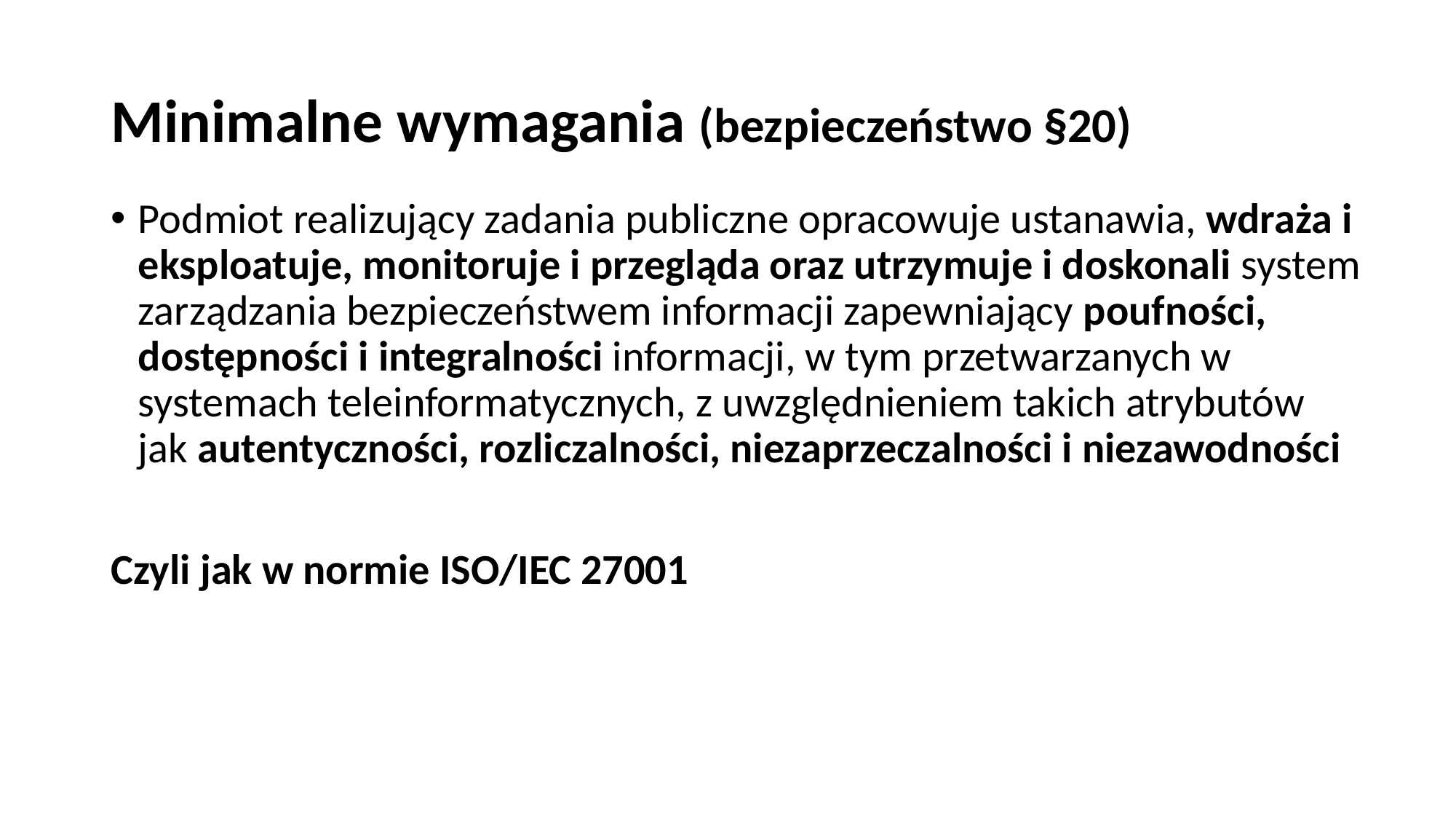

# Minimalne wymagania (bezpieczeństwo §20)
Podmiot realizujący zadania publiczne opracowuje ustanawia, wdraża i eksploatuje, monitoruje i przegląda oraz utrzymuje i doskonali system zarządzania bezpieczeństwem informacji zapewniający poufności, dostępności i integralności informacji, w tym przetwarzanych w systemach teleinformatycznych, z uwzględnieniem takich atrybutów jak autentyczności, rozliczalności, niezaprzeczalności i niezawodności

Czyli jak w normie ISO/IEC 27001